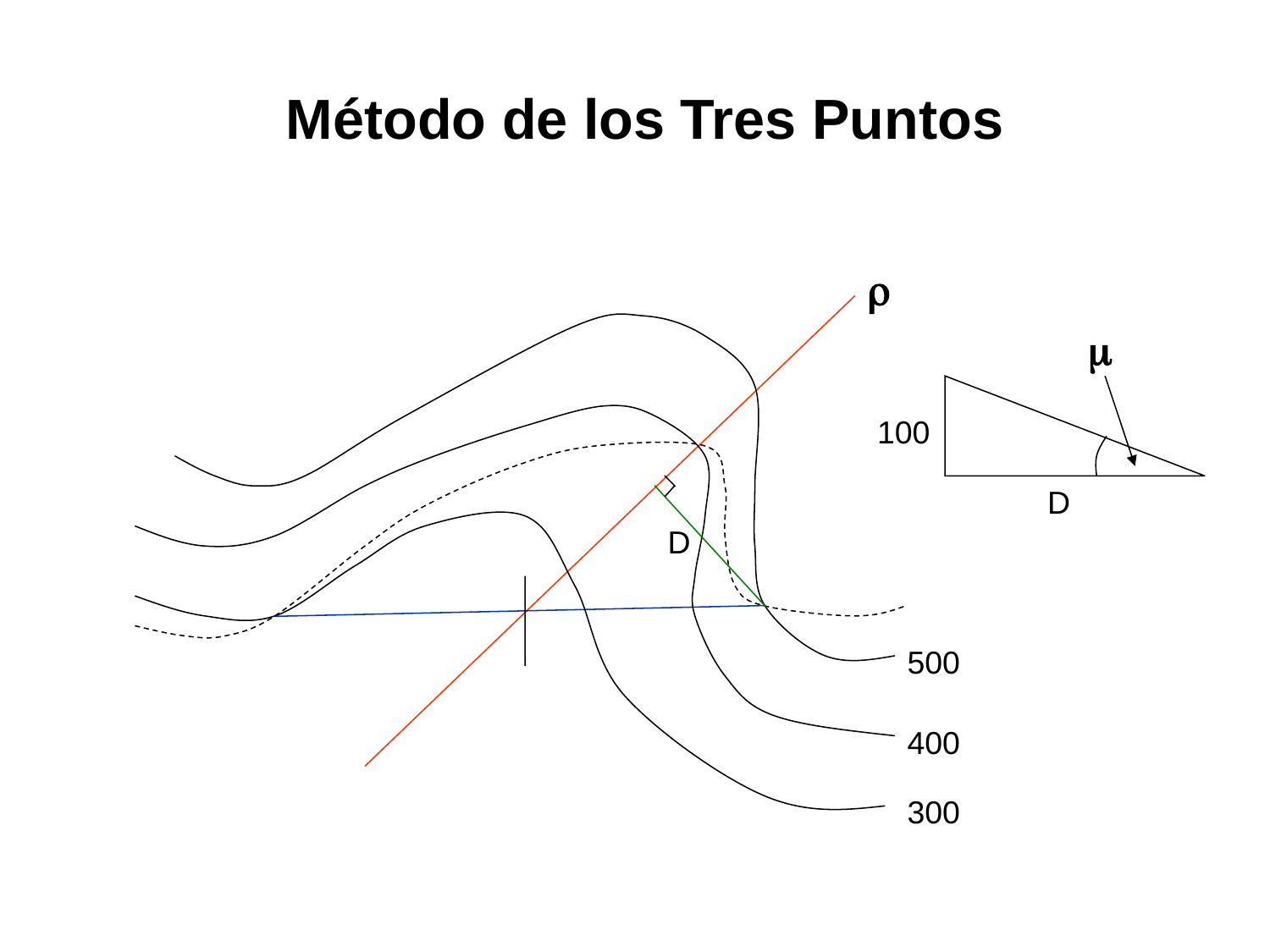

Método de los Tres Puntos

ρ

μ

100

D

D

500
400
300